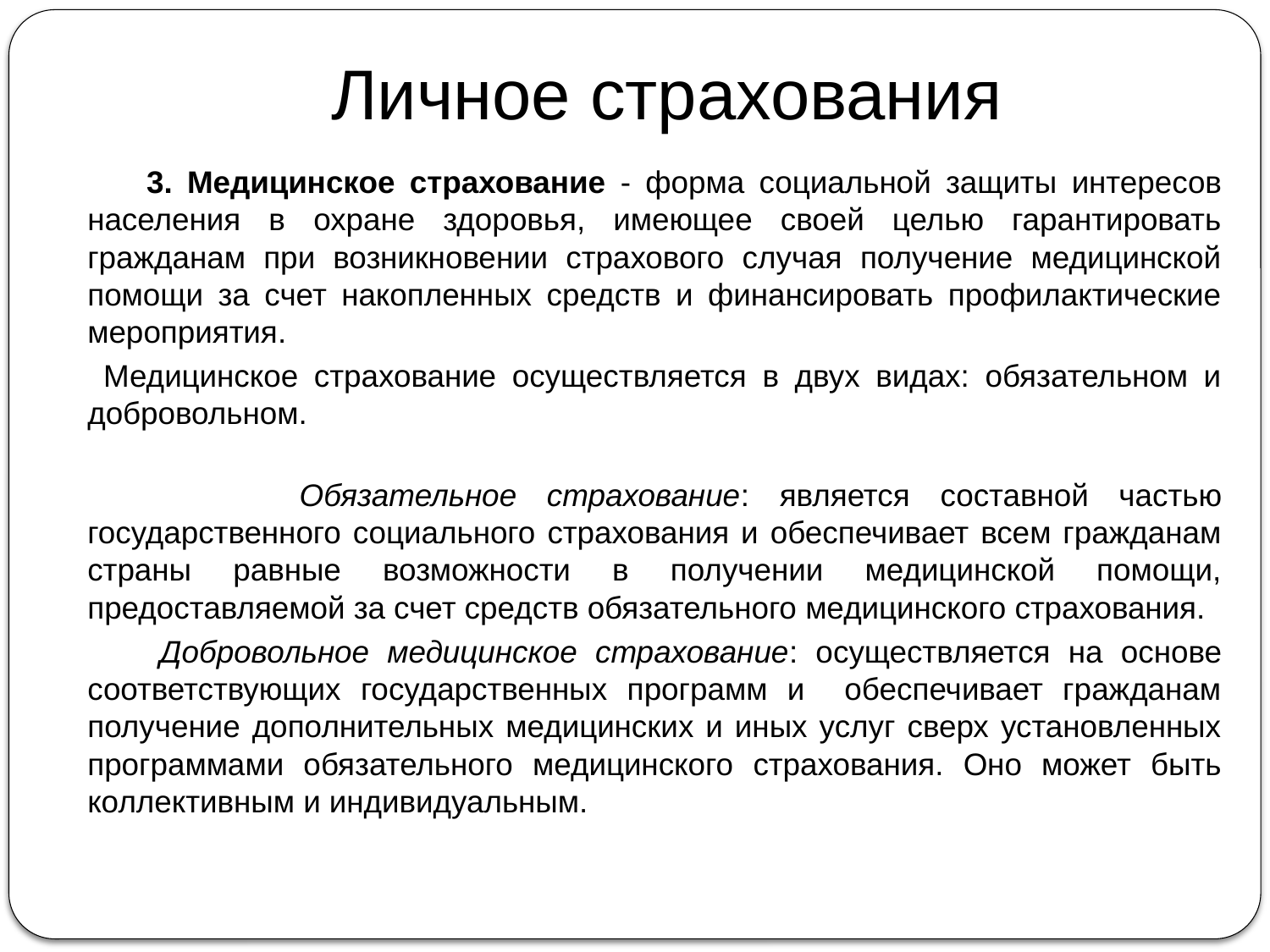

# Личное страхования
    3. Медицинское страхование - форма социальной защиты интересов населения в охране здоровья, имеющее своей целью гарантировать гражданам при возникновении страхового случая получение медицинской помощи за счет накопленных средств и финансировать профилактические мероприятия.
 Медицинское страхование осуществляется в двух видах: обязательном и добровольном.
       Обязательное страхование: является составной частью государственного социального страхования и обеспечивает всем гражданам страны равные возможности в получении медицинской помощи, предоставляемой за счет средств обязательного медицинского страхования.
    Добровольное медицинское страхование: осуществляется на основе соответствующих государственных программ и  обеспечивает гражданам получение дополнительных медицинских и иных услуг сверх установленных программами обязательного медицинского страхования. Оно может быть коллективным и индивидуальным.